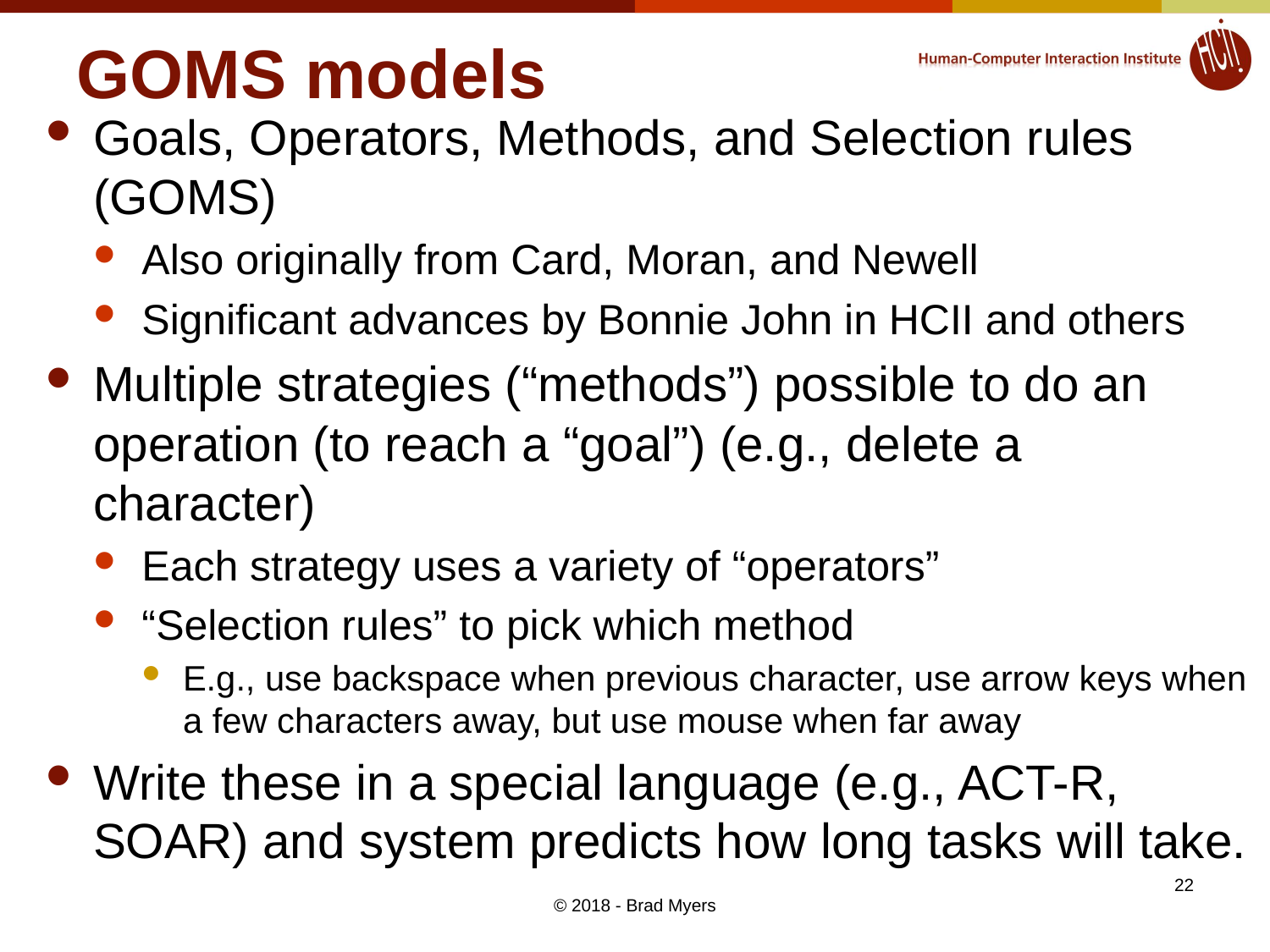

# GOMS models
Goals, Operators, Methods, and Selection rules (GOMS)
Also originally from Card, Moran, and Newell
Significant advances by Bonnie John in HCII and others
Multiple strategies (“methods”) possible to do an operation (to reach a “goal”) (e.g., delete a character)
Each strategy uses a variety of “operators”
“Selection rules” to pick which method
E.g., use backspace when previous character, use arrow keys when a few characters away, but use mouse when far away
Write these in a special language (e.g., ACT-R, SOAR) and system predicts how long tasks will take.

22
© 2018 - Brad Myers